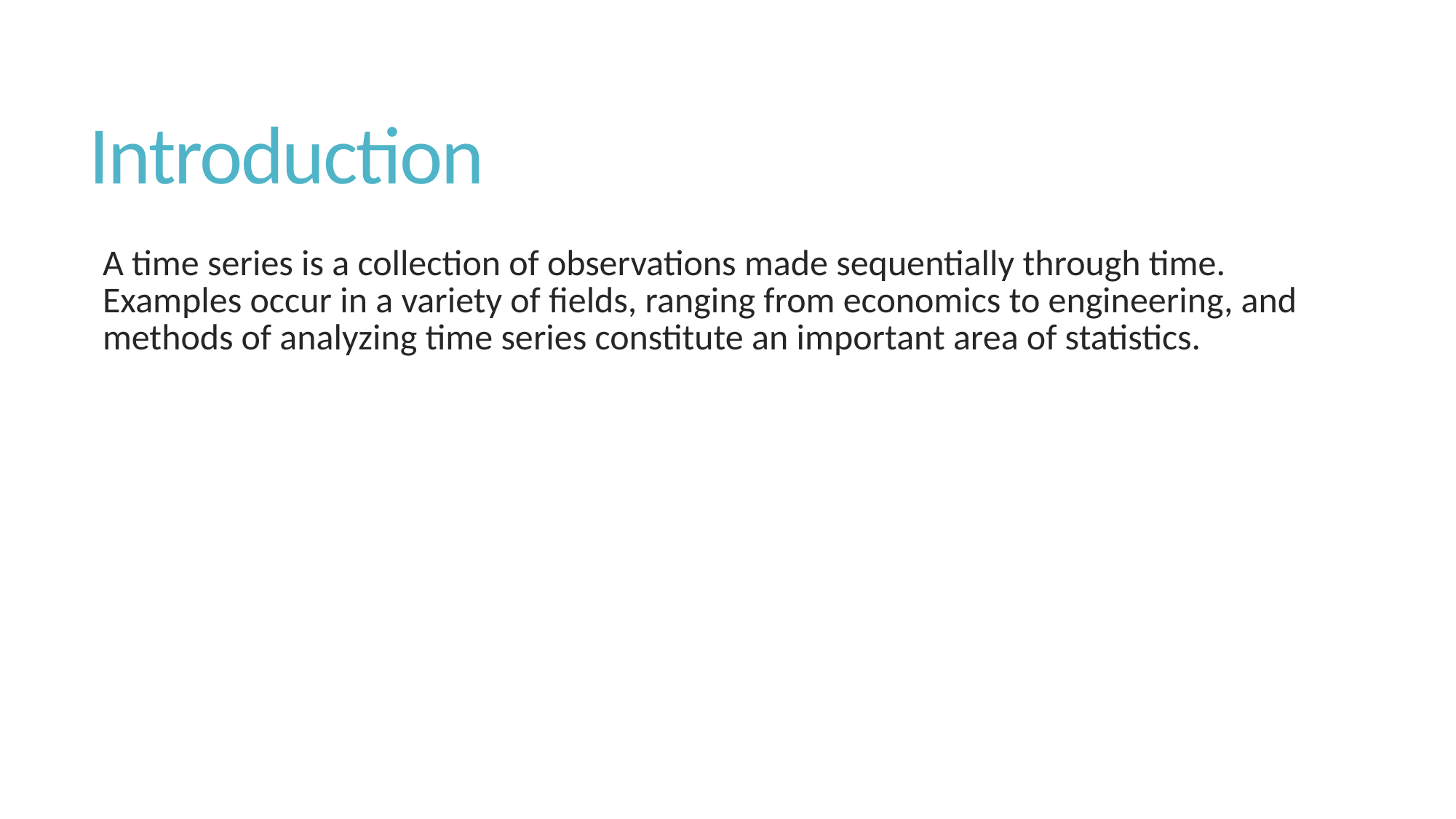

# Introduction
A time series is a collection of observations made sequentially through time. Examples occur in a variety of fields, ranging from economics to engineering, and methods of analyzing time series constitute an important area of statistics.